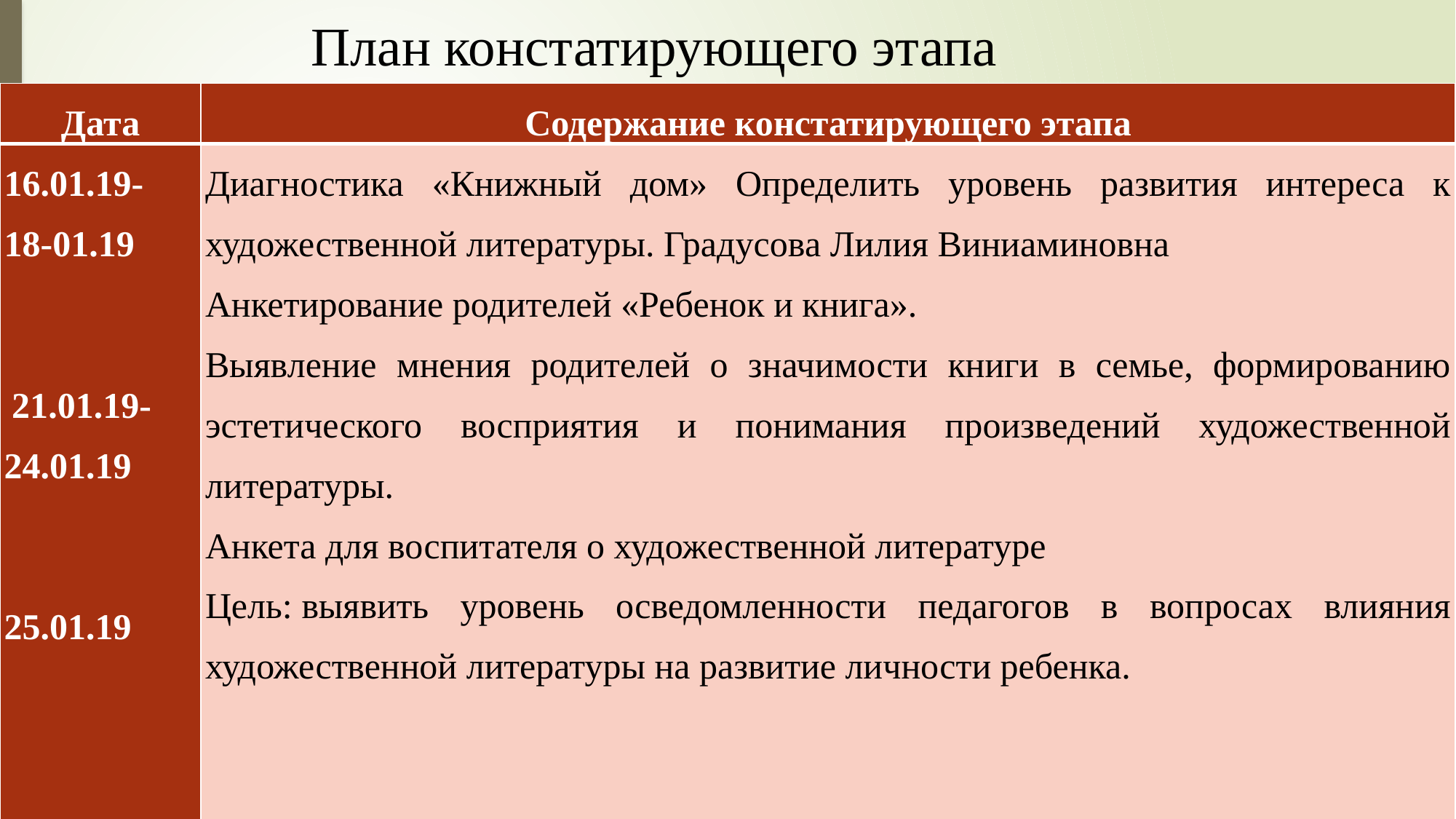

План констатирующего этапа
| Дата | Содержание констатирующего этапа |
| --- | --- |
| 16.01.19- 18-01.19       21.01.19-24.01.19   25.01.19 | Диагностика «Книжный дом» Определить уровень развития интереса к художественной литературы. Градусова Лилия Виниаминовна Анкетирование родителей «Ребенок и книга». Выявление мнения родителей о значимости книги в семье, формированию эстетического восприятия и понимания произведений художественной литературы. Анкета для воспитателя о художественной литературе Цель: выявить уровень осведомленности педагогов в вопросах влияния художественной литературы на развитие личности ребенка. |